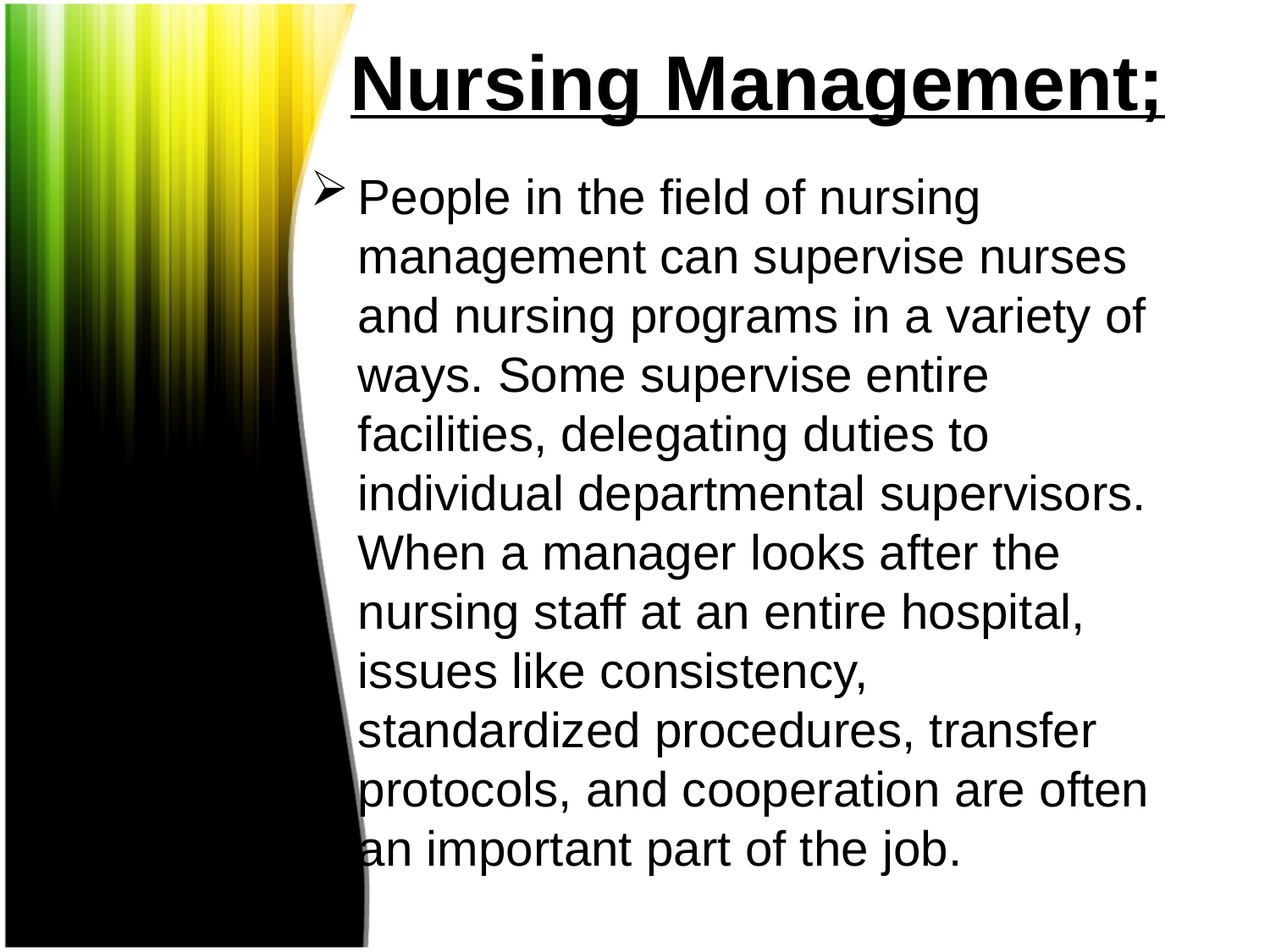

# Nursing Management;
People in the field of nursing management can supervise nurses and nursing programs in a variety of ways. Some supervise entire facilities, delegating duties to individual departmental supervisors. When a manager looks after the nursing staff at an entire hospital, issues like consistency, standardized procedures, transfer protocols, and cooperation are often an important part of the job.